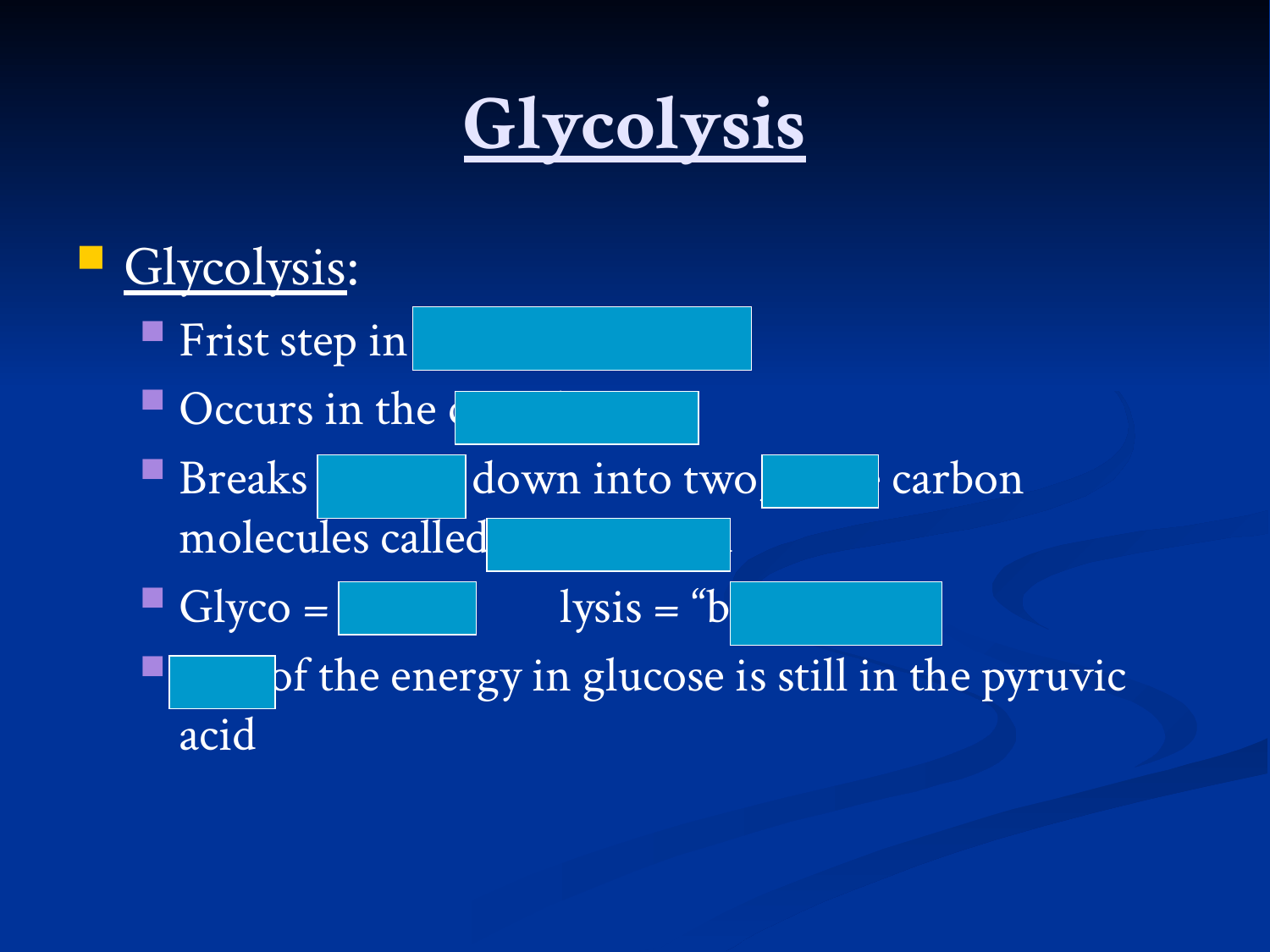

# Glycolysis
Glycolysis:
Frist step in cell respiration
Occurs in the cytoplasm
Breaks glucose down into two, three carbon molecules called pyruvic acid
Glyco = sugar 	lysis = “breaking”
90% of the energy in glucose is still in the pyruvic acid